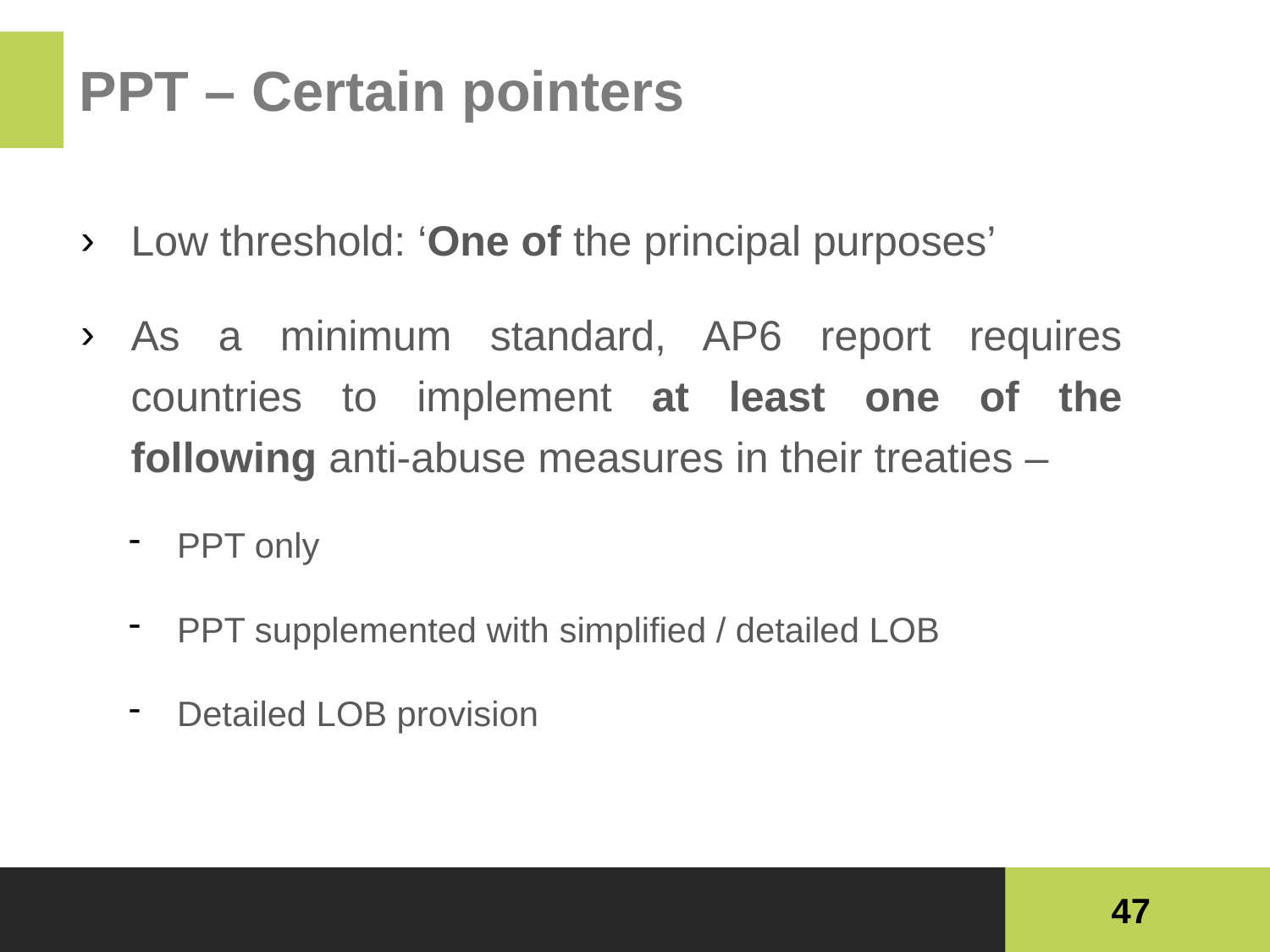

# PPT – Certain pointers
Low threshold: ‘One of the principal purposes’
As a minimum standard, AP6 report requires countries to implement at least one of the following anti-abuse measures in their treaties –
PPT only
PPT supplemented with simplified / detailed LOB
Detailed LOB provision